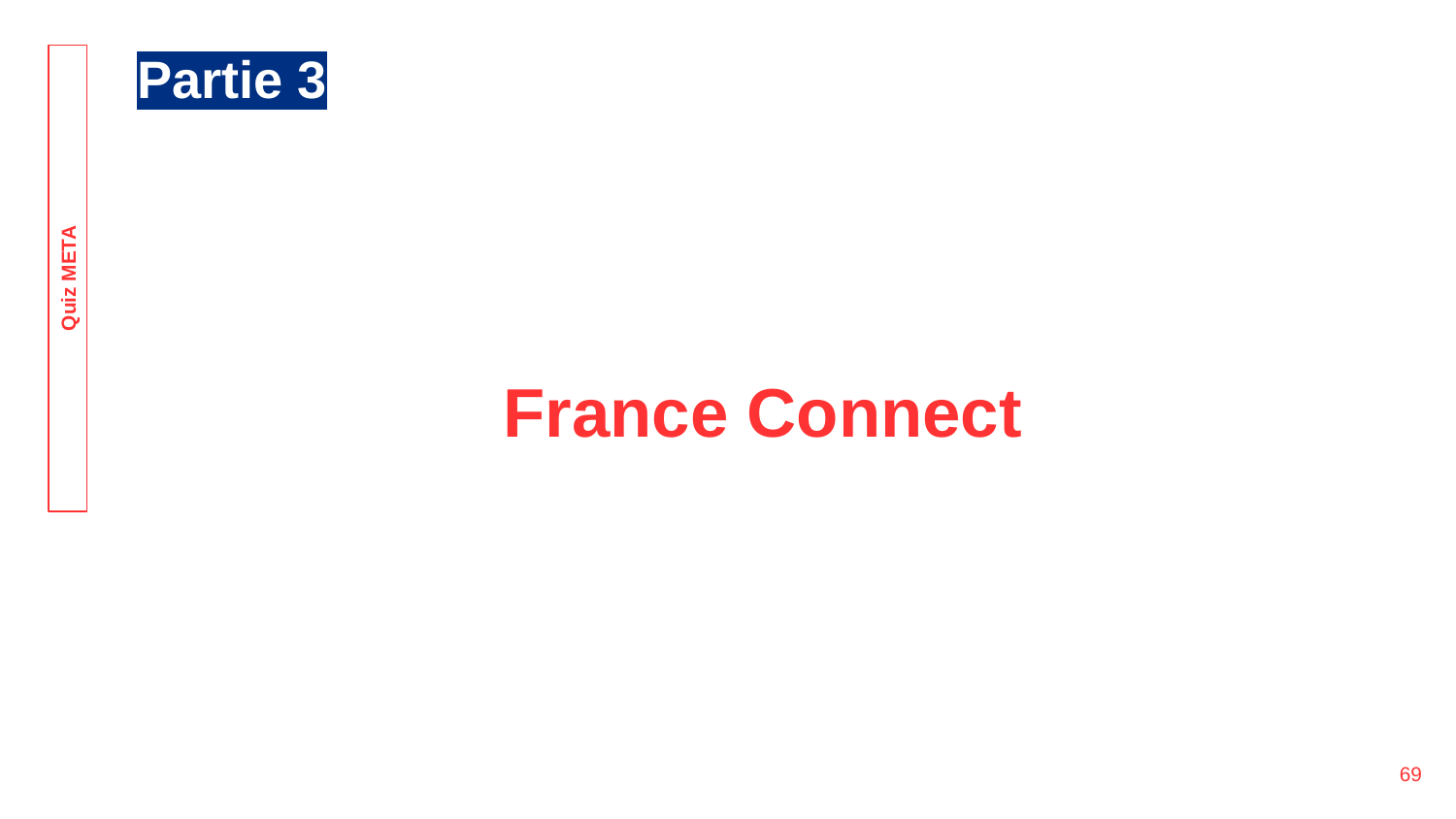

Partie 3
Quiz META
France Connect
69